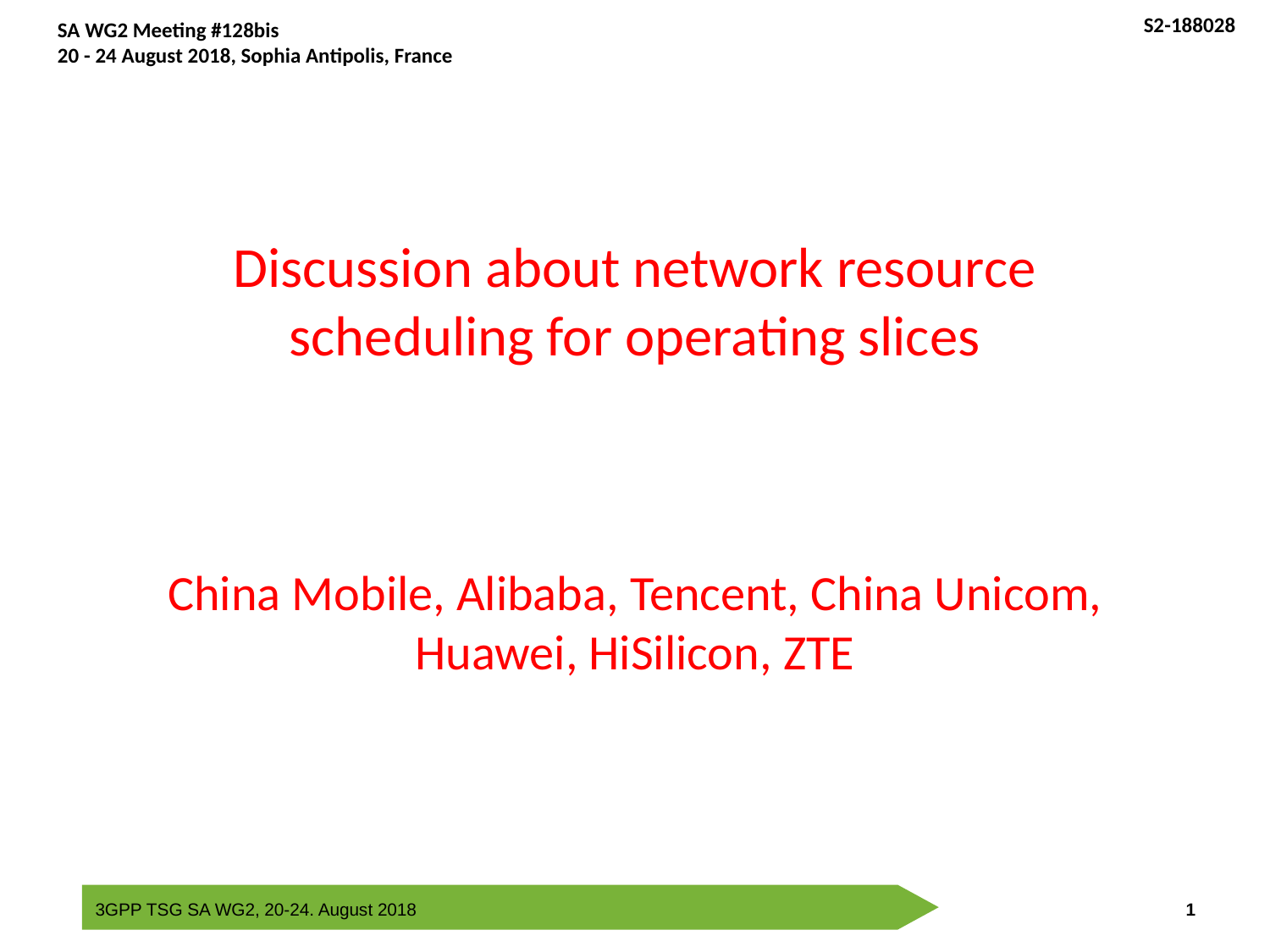

# Discussion about network resource scheduling for operating slices China Mobile, Alibaba, Tencent, China Unicom, Huawei, HiSilicon, ZTE